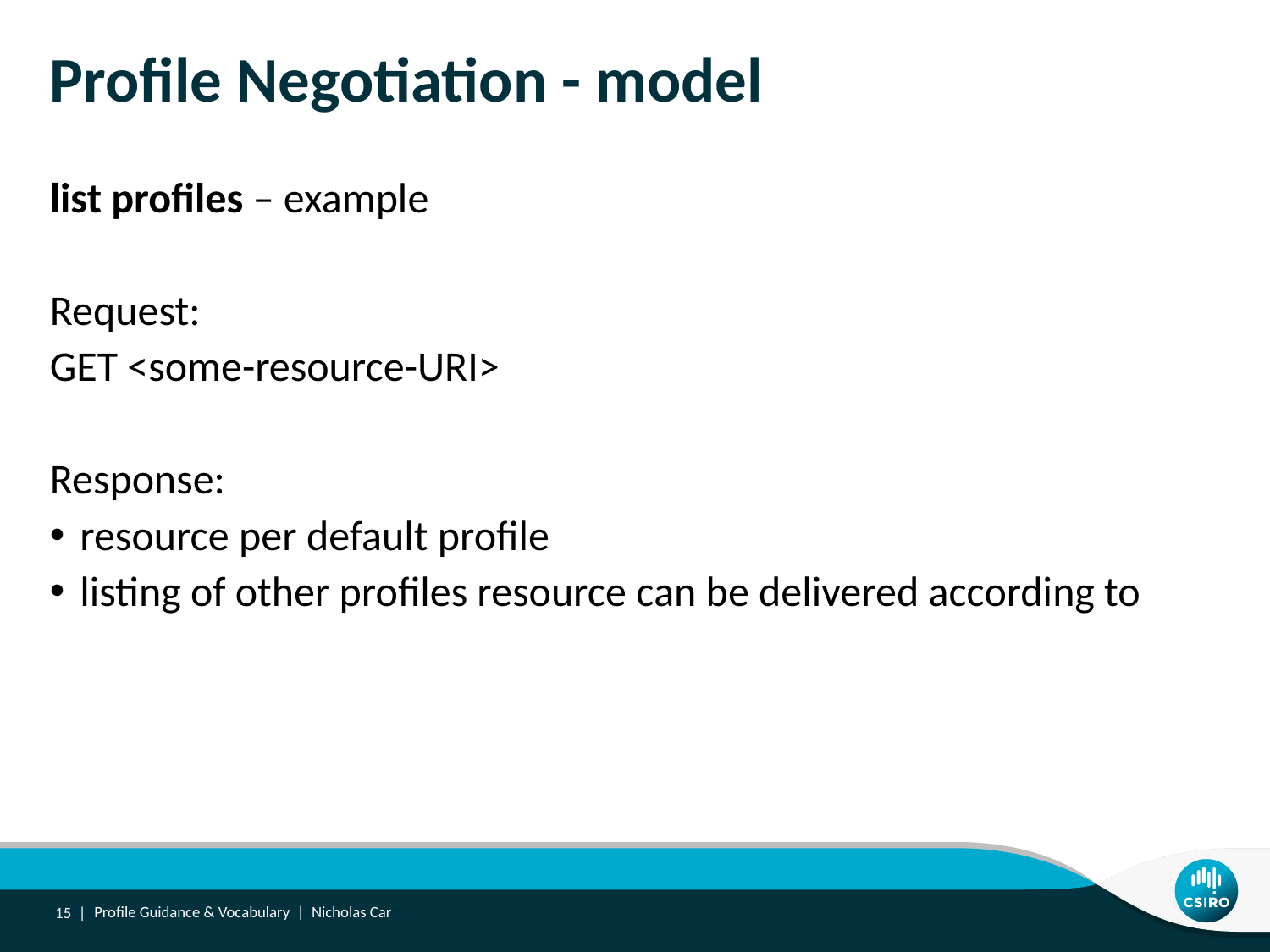

# Profile Negotiation - model
list profiles – example

Request:
GET <some-resource-URI>

Response:
resource per default profile
listing of other profiles resource can be delivered according to

15  |
Profile Guidance & Vocabulary  |  Nicholas Car